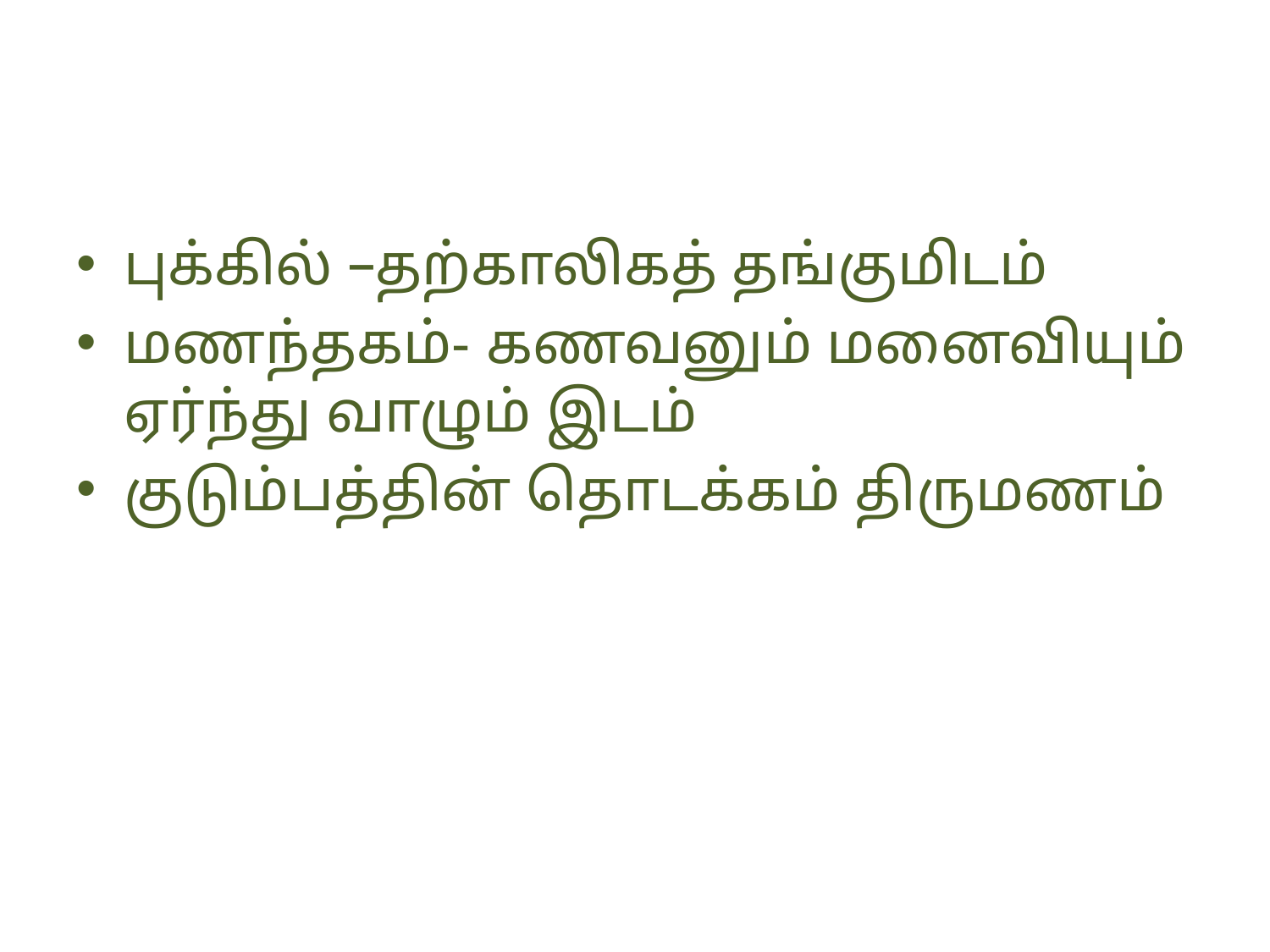

புக்கில் –தற்காலிகத் தங்குமிடம்
மணந்தகம்- கணவனும் மனைவியும் ஏர்ந்து வாழும் இடம்
குடும்பத்தின் தொடக்கம் திருமணம்